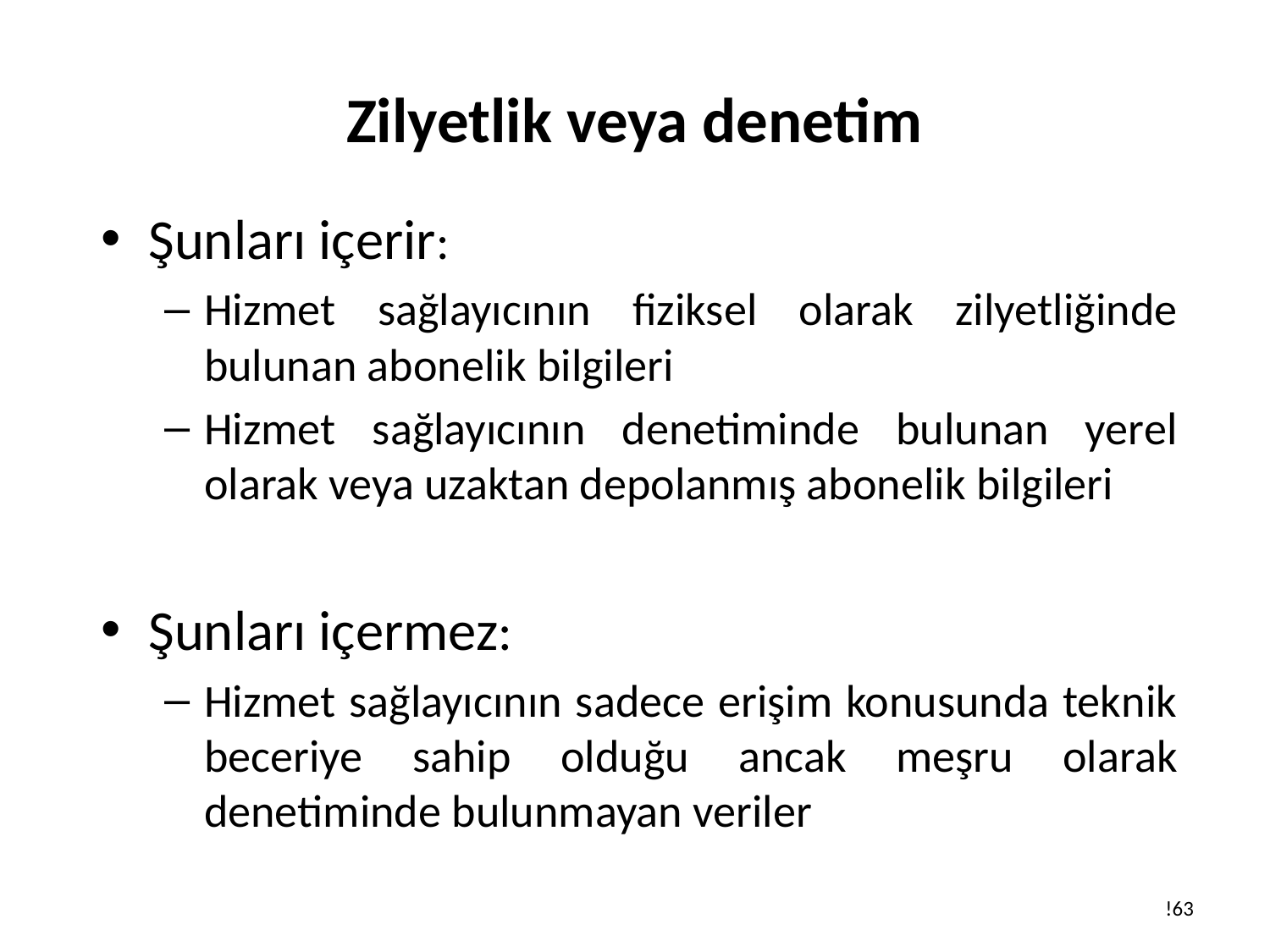

# Zilyetlik veya denetim
Şunları içerir:
Hizmet sağlayıcının fiziksel olarak zilyetliğinde bulunan abonelik bilgileri
Hizmet sağlayıcının denetiminde bulunan yerel olarak veya uzaktan depolanmış abonelik bilgileri

Şunları içermez:
Hizmet sağlayıcının sadece erişim konusunda teknik beceriye sahip olduğu ancak meşru olarak denetiminde bulunmayan veriler

!63